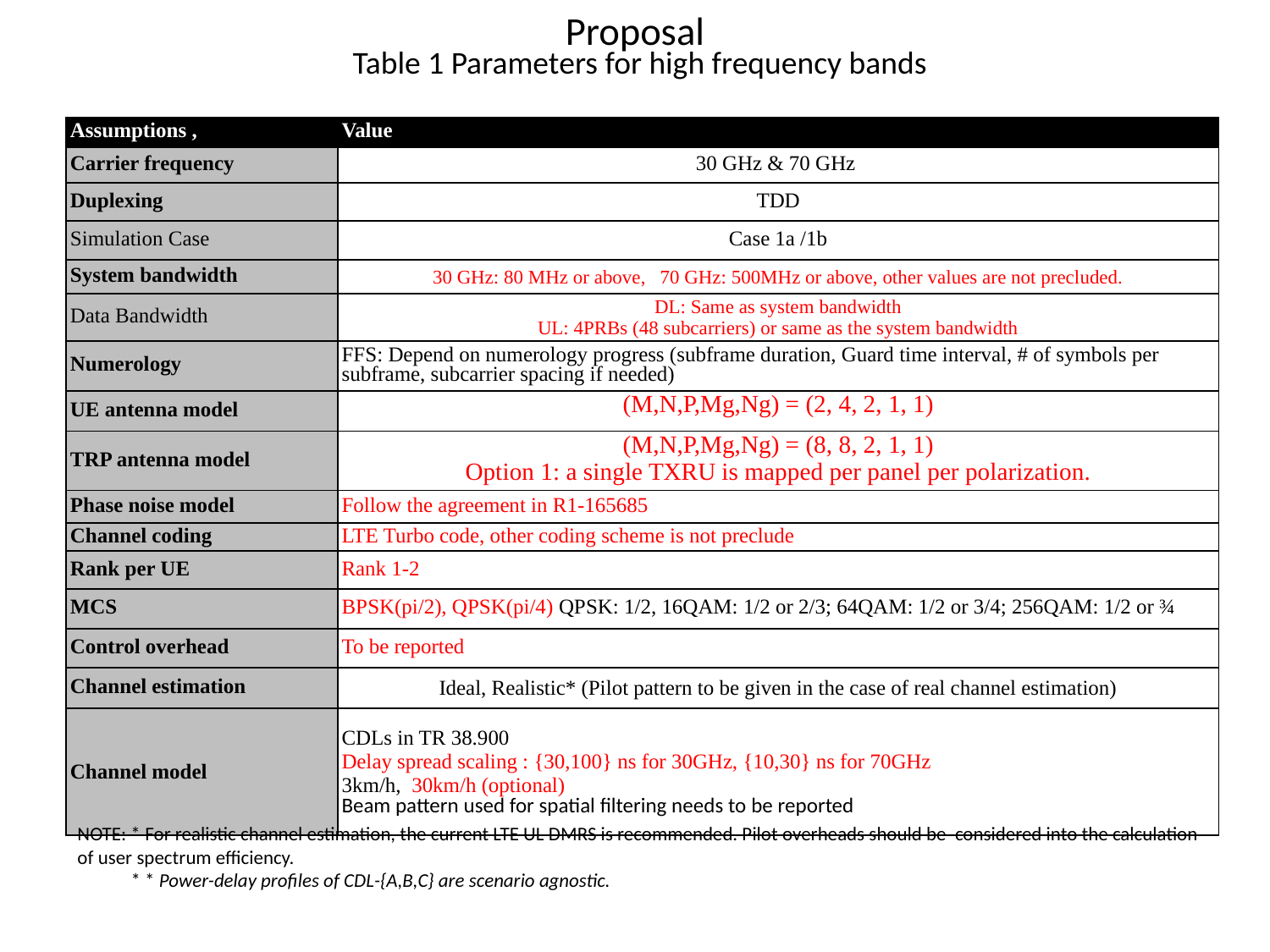

# Proposal
Table 1 Parameters for high frequency bands
| Assumptions , | Value |
| --- | --- |
| Carrier frequency | 30 GHz & 70 GHz |
| Duplexing | TDD |
| Simulation Case | Case 1a /1b |
| System bandwidth | 30 GHz: 80 MHz or above, 70 GHz: 500MHz or above, other values are not precluded. |
| Data Bandwidth | DL: Same as system bandwidth UL: 4PRBs (48 subcarriers) or same as the system bandwidth |
| Numerology | FFS: Depend on numerology progress (subframe duration, Guard time interval, # of symbols per subframe, subcarrier spacing if needed) |
| UE antenna model | (M,N,P,Mg,Ng) = (2, 4, 2, 1, 1) |
| TRP antenna model | (M,N,P,Mg,Ng) = (8, 8, 2, 1, 1) Option 1: a single TXRU is mapped per panel per polarization. |
| Phase noise model | Follow the agreement in R1-165685 |
| Channel coding | LTE Turbo code, other coding scheme is not preclude |
| Rank per UE | Rank 1-2 |
| MCS | BPSK(pi/2), QPSK(pi/4) QPSK: 1/2, 16QAM: 1/2 or 2/3; 64QAM: 1/2 or 3/4; 256QAM: 1/2 or ¾ |
| Control overhead | To be reported |
| Channel estimation | Ideal, Realistic\* (Pilot pattern to be given in the case of real channel estimation) |
| Channel model | CDLs in TR 38.900 Delay spread scaling : {30,100} ns for 30GHz, {10,30} ns for 70GHz 3km/h, 30km/h (optional) Beam pattern used for spatial filtering needs to be reported |
NOTE: * For realistic channel estimation, the current LTE UL DMRS is recommended. Pilot overheads should be  considered into the calculation of user spectrum efficiency.
            * * Power-delay profiles of CDL-{A,B,C} are scenario agnostic.